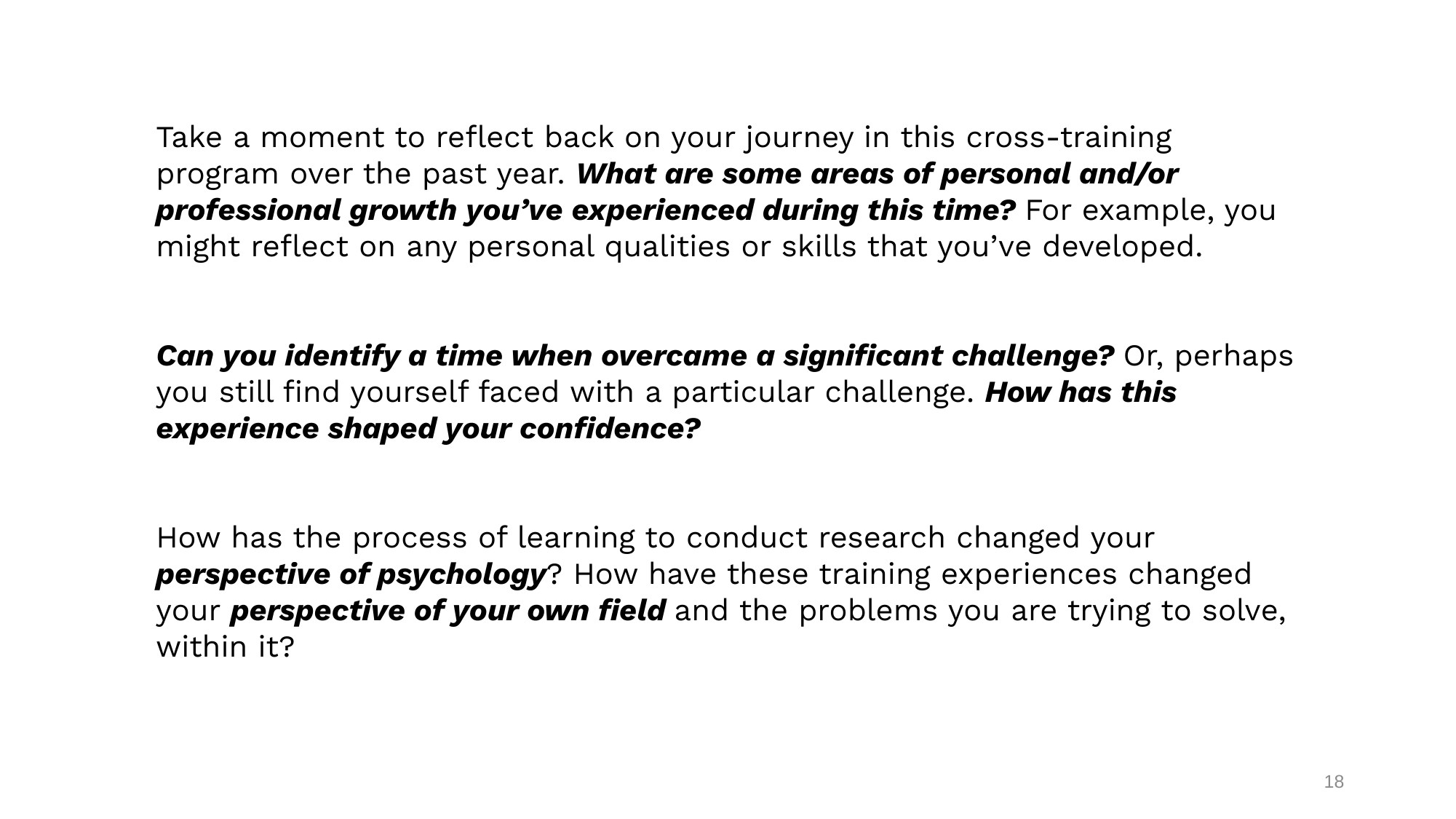

Take a moment to reflect back on your journey in this cross-training program over the past year. What are some areas of personal and/or professional growth you’ve experienced during this time? For example, you might reflect on any personal qualities or skills that you’ve developed.

Can you identify a time when overcame a significant challenge? Or, perhaps you still find yourself faced with a particular challenge. How has this experience shaped your confidence?

How has the process of learning to conduct research changed your perspective of psychology? How have these training experiences changed your perspective of your own field and the problems you are trying to solve, within it?
18